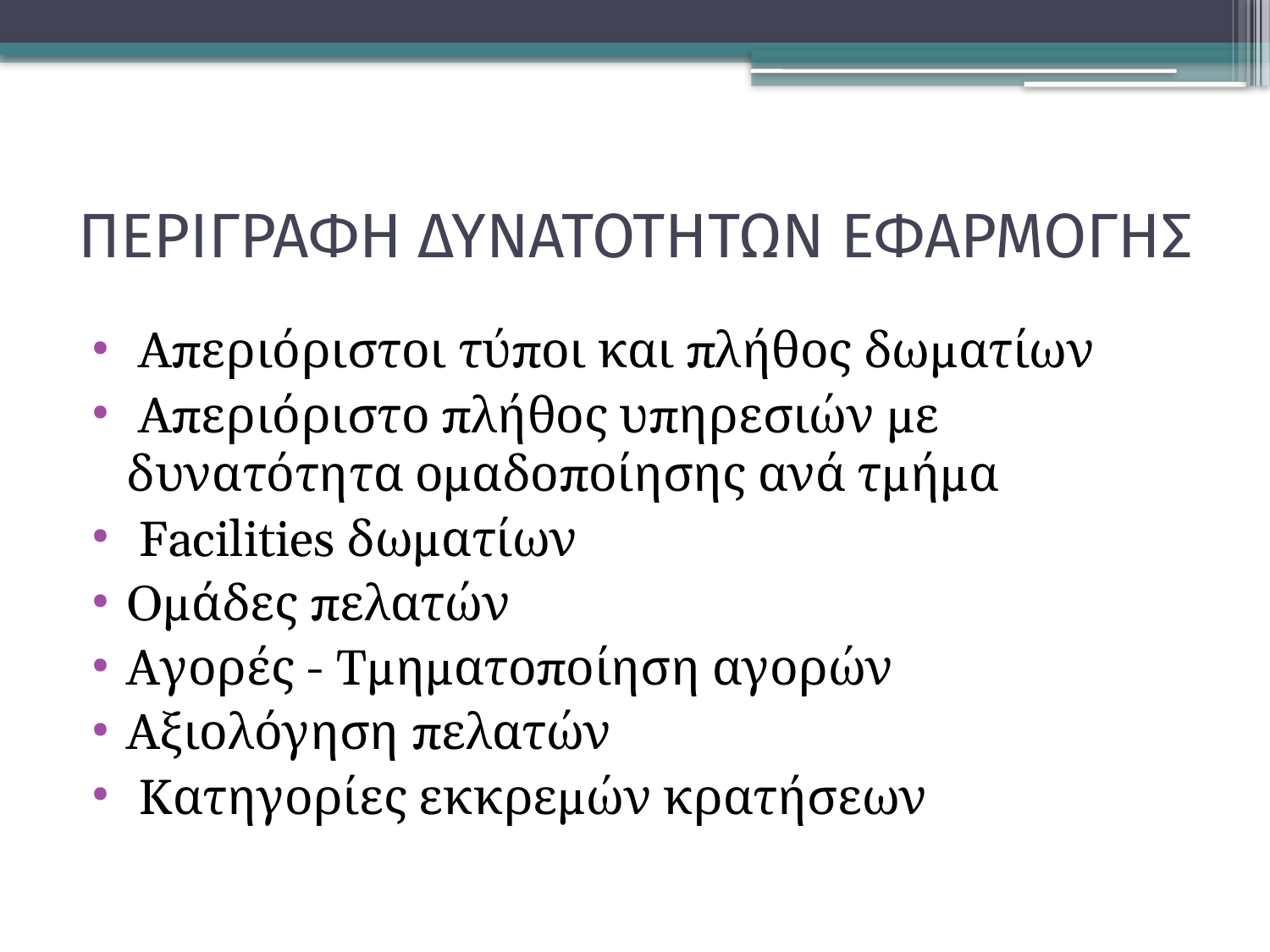

# ΠΕΡΙΓΡΑΦΗ ΔΥΝΑΤΟΤΗΤΩΝ ΕΦΑΡΜΟΓΗΣ
 Απεριόριστοι τύποι και πλήθος δωματίων
 Απεριόριστο πλήθος υπηρεσιών με δυνατότητα ομαδοποίησης ανά τμήμα
 Facilities δωματίων
Ομάδες πελατών
Αγορές - Τμηματοποίηση αγορών
Αξιολόγηση πελατών
 Κατηγορίες εκκρεμών κρατήσεων